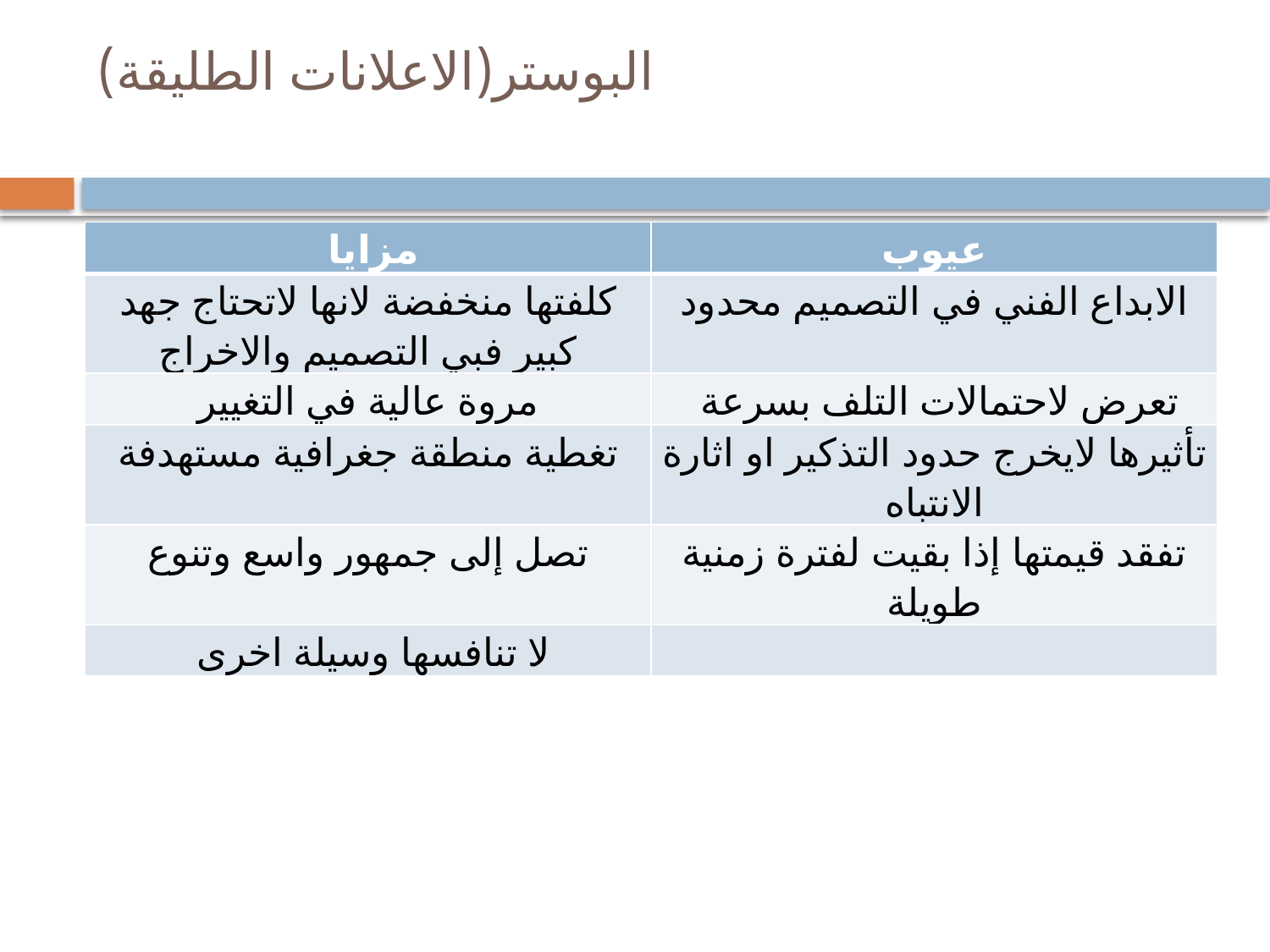

# البوستر(الاعلانات الطليقة)
| مزايا | عيوب |
| --- | --- |
| كلفتها منخفضة لانها لاتحتاج جهد كبير فبي التصميم والاخراج | الابداع الفني في التصميم محدود |
| مروة عالية في التغيير | تعرض لاحتمالات التلف بسرعة |
| تغطية منطقة جغرافية مستهدفة | تأثيرها لايخرج حدود التذكير او اثارة الانتباه |
| تصل إلى جمهور واسع وتنوع | تفقد قيمتها إذا بقيت لفترة زمنية طويلة |
| لا تنافسها وسيلة اخرى |  |